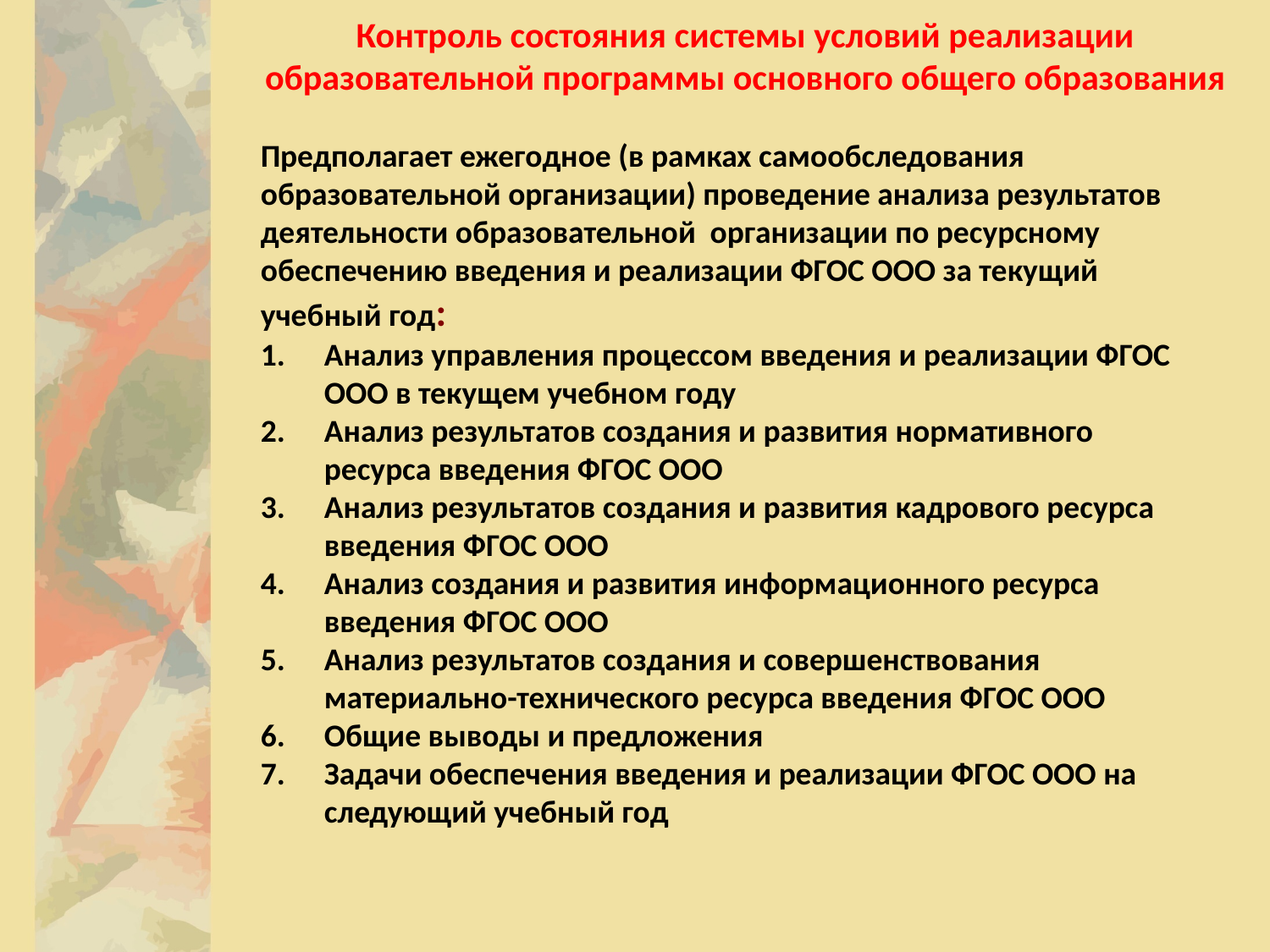

# Контроль состояния системы условий реализации образовательной программы основного общего образования
Предполагает ежегодное (в рамках самообследования образовательной организации) проведение анализа результатов деятельности образовательной  организации по ресурсному обеспечению введения и реализации ФГОС ООО за текущий учебный год:
Анализ управления процессом введения и реализации ФГОС ООО в текущем учебном году
Анализ результатов создания и развития нормативного ресурса введения ФГОС ООО
Анализ результатов создания и развития кадрового ресурса введения ФГОС ООО
Анализ создания и развития информационного ресурса введения ФГОС ООО
Анализ результатов создания и совершенствования материально-технического ресурса введения ФГОС ООО
Общие выводы и предложения
Задачи обеспечения введения и реализации ФГОС ООО на следующий учебный год